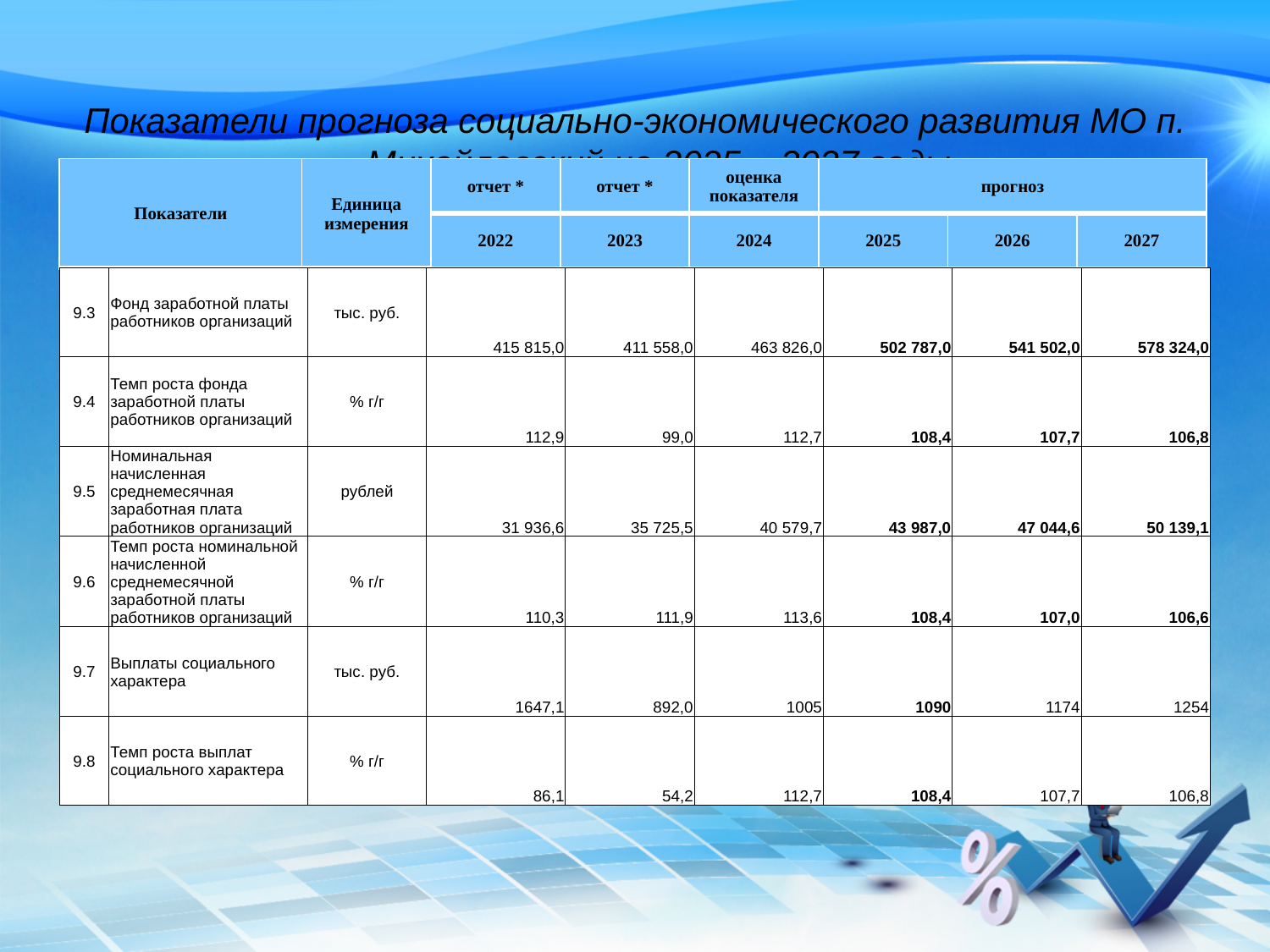

# Показатели прогноза социально-экономического развития МО п. Михайловский на 2025 – 2027 годы
| Показатели | Единица измерения | отчет \* | отчет \* | оценка показателя | прогноз |  |  |
| --- | --- | --- | --- | --- | --- | --- | --- |
|  |  | 2022 | 2023 | 2024 | 2025 | 2026 | 2027 |

| 9.3 | Фонд заработной платы работников организаций | тыс. руб. | 415 815,0 | 411 558,0 | 463 826,0 | 502 787,0 | 541 502,0 | 578 324,0 |
| --- | --- | --- | --- | --- | --- | --- | --- | --- |
| 9.4 | Темп роста фонда заработной платы работников организаций | % г/г | 112,9 | 99,0 | 112,7 | 108,4 | 107,7 | 106,8 |
| 9.5 | Номинальная начисленная среднемесячная заработная плата работников организаций | рублей | 31 936,6 | 35 725,5 | 40 579,7 | 43 987,0 | 47 044,6 | 50 139,1 |
| 9.6 | Темп роста номинальной начисленной среднемесячной заработной платы работников организаций | % г/г | 110,3 | 111,9 | 113,6 | 108,4 | 107,0 | 106,6 |
| 9.7 | Выплаты социального характера | тыс. руб. | 1647,1 | 892,0 | 1005 | 1090 | 1174 | 1254 |
| 9.8 | Темп роста выплат социального характера | % г/г | 86,1 | 54,2 | 112,7 | 108,4 | 107,7 | 106,8 |